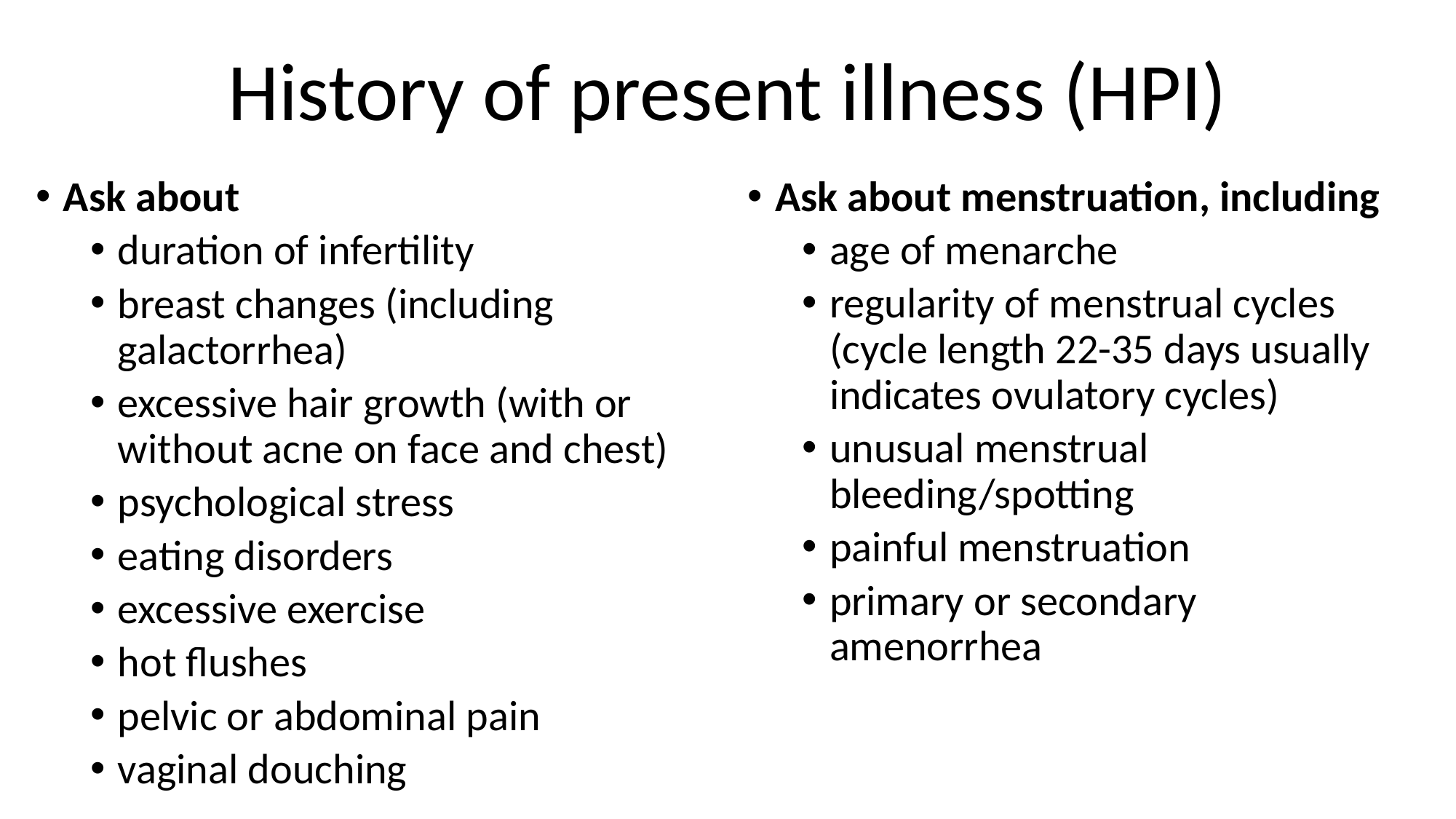

# History of present illness (HPI)
Ask about
duration of infertility
breast changes (including galactorrhea)
excessive hair growth (with or without acne on face and chest)
psychological stress
eating disorders
excessive exercise
hot flushes
pelvic or abdominal pain
vaginal douching

Ask about menstruation, including
age of menarche
regularity of menstrual cycles (cycle length 22-35 days usually indicates ovulatory cycles)
unusual menstrual bleeding/spotting
painful menstruation
primary or secondary amenorrhea